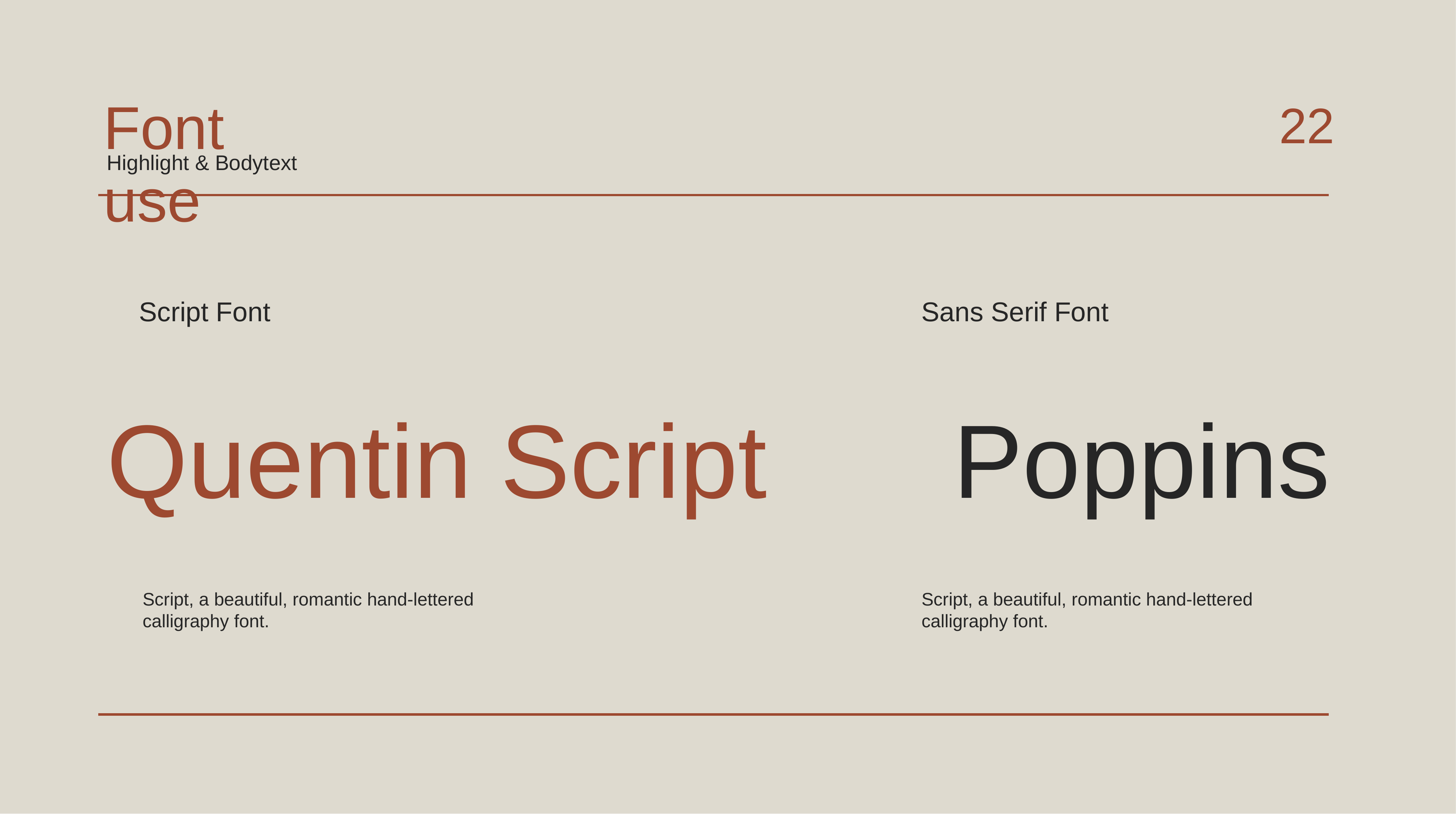

Font use
22
Highlight & Bodytext
Script Font
Sans Serif Font
Quentin Script
Poppins
Script, a beautiful, romantic hand-lettered calligraphy font.
Script, a beautiful, romantic hand-lettered calligraphy font.